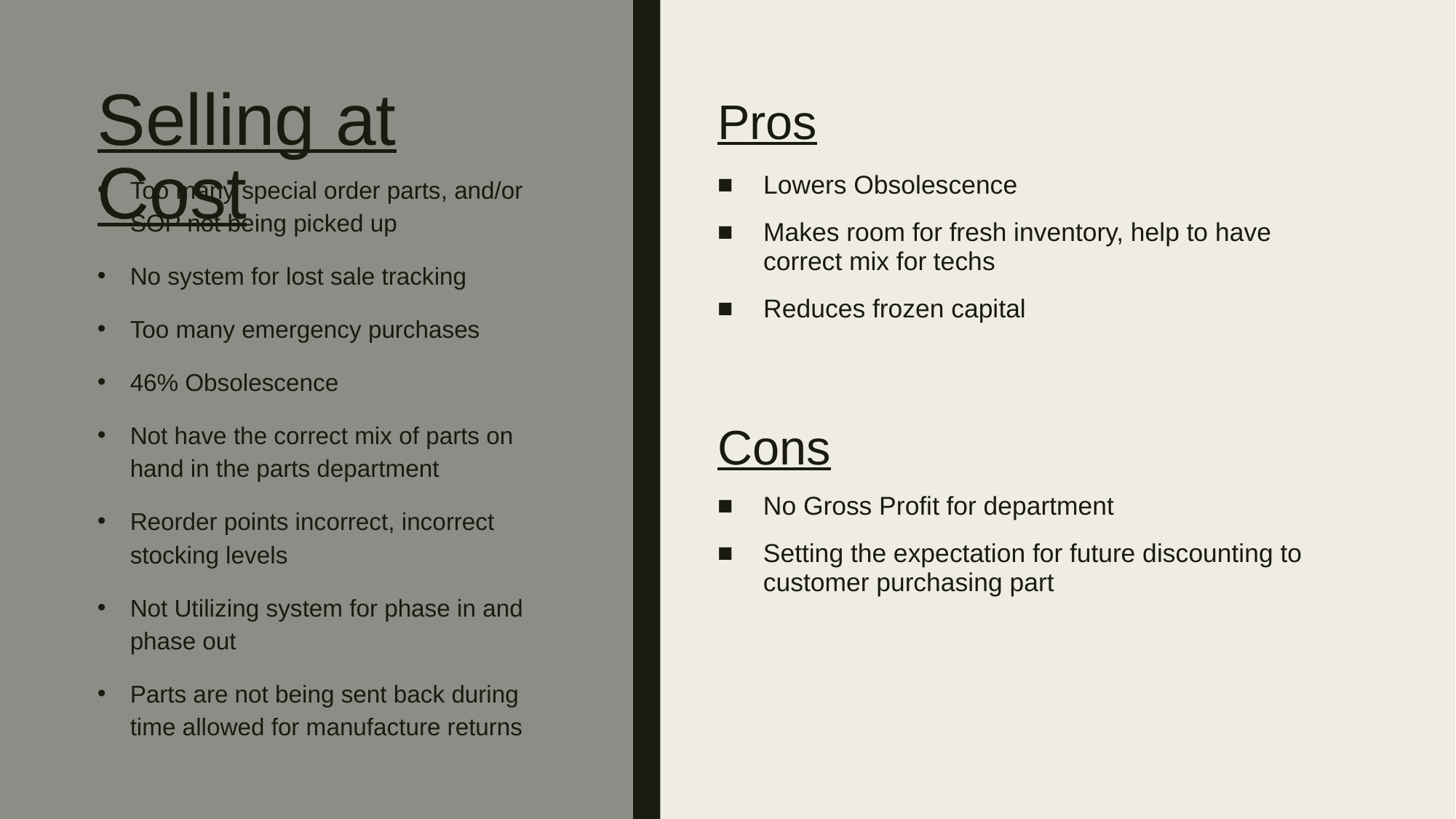

# Selling at Cost
Pros
Too many special order parts, and/or SOP not being picked up
No system for lost sale tracking
Too many emergency purchases
46% Obsolescence
Not have the correct mix of parts on hand in the parts department
Reorder points incorrect, incorrect stocking levels
Not Utilizing system for phase in and phase out
Parts are not being sent back during time allowed for manufacture returns

Lowers Obsolescence
Makes room for fresh inventory, help to have correct mix for techs
Reduces frozen capital

Cons
No Gross Profit for department
Setting the expectation for future discounting to customer purchasing part